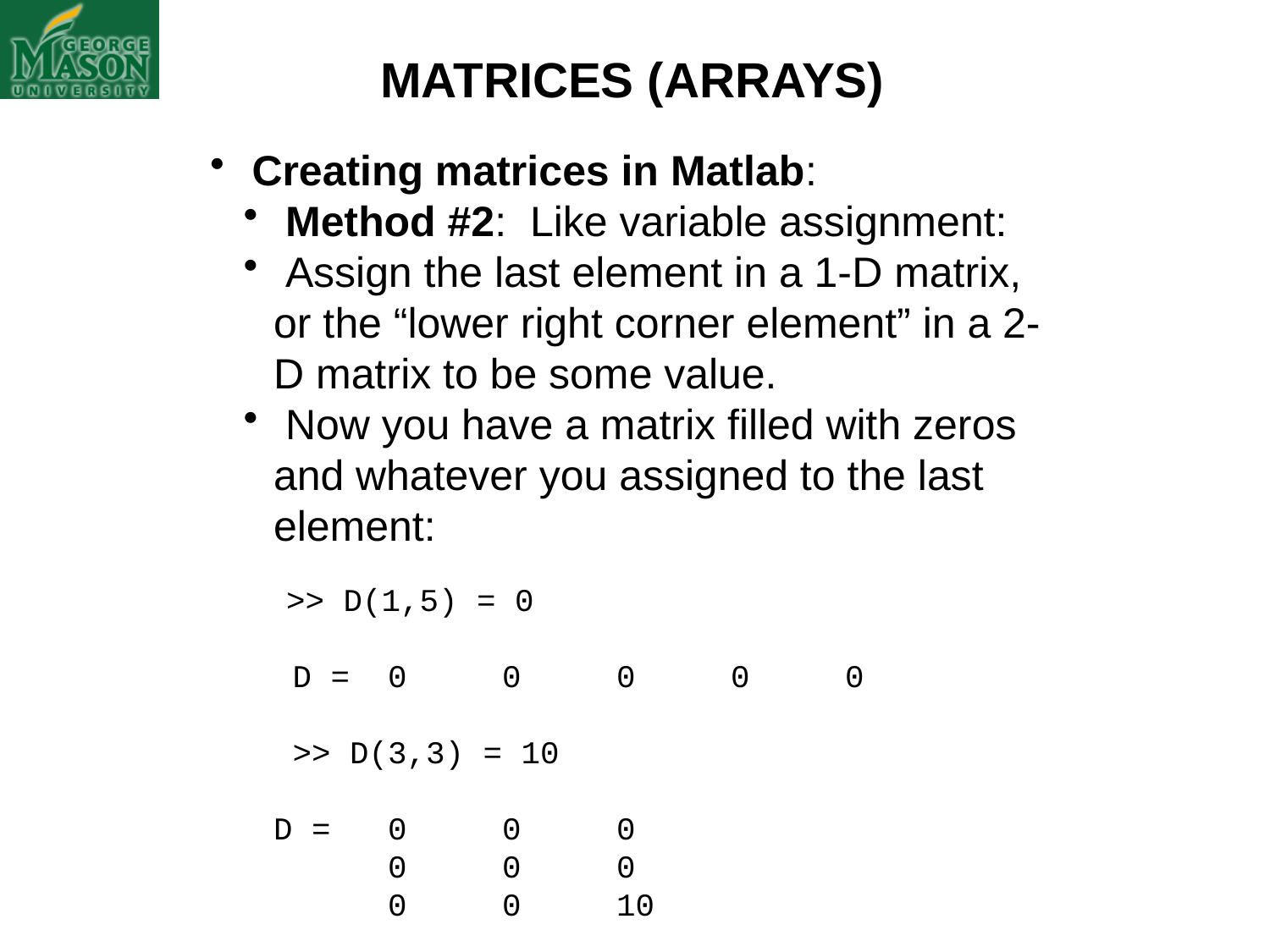

MATRICES (ARRAYS)
 Creating matrices in Matlab:
 Method #2:  Like variable assignment:
 Assign the last element in a 1-D matrix, or the “lower right corner element” in a 2-D matrix to be some value.
 Now you have a matrix filled with zeros and whatever you assigned to the last element:

    >> D(1,5) = 0

 D =  0     0     0     0     0

 >> D(3,3) = 10

D =   0     0     0
      0     0     0
      0     0     10